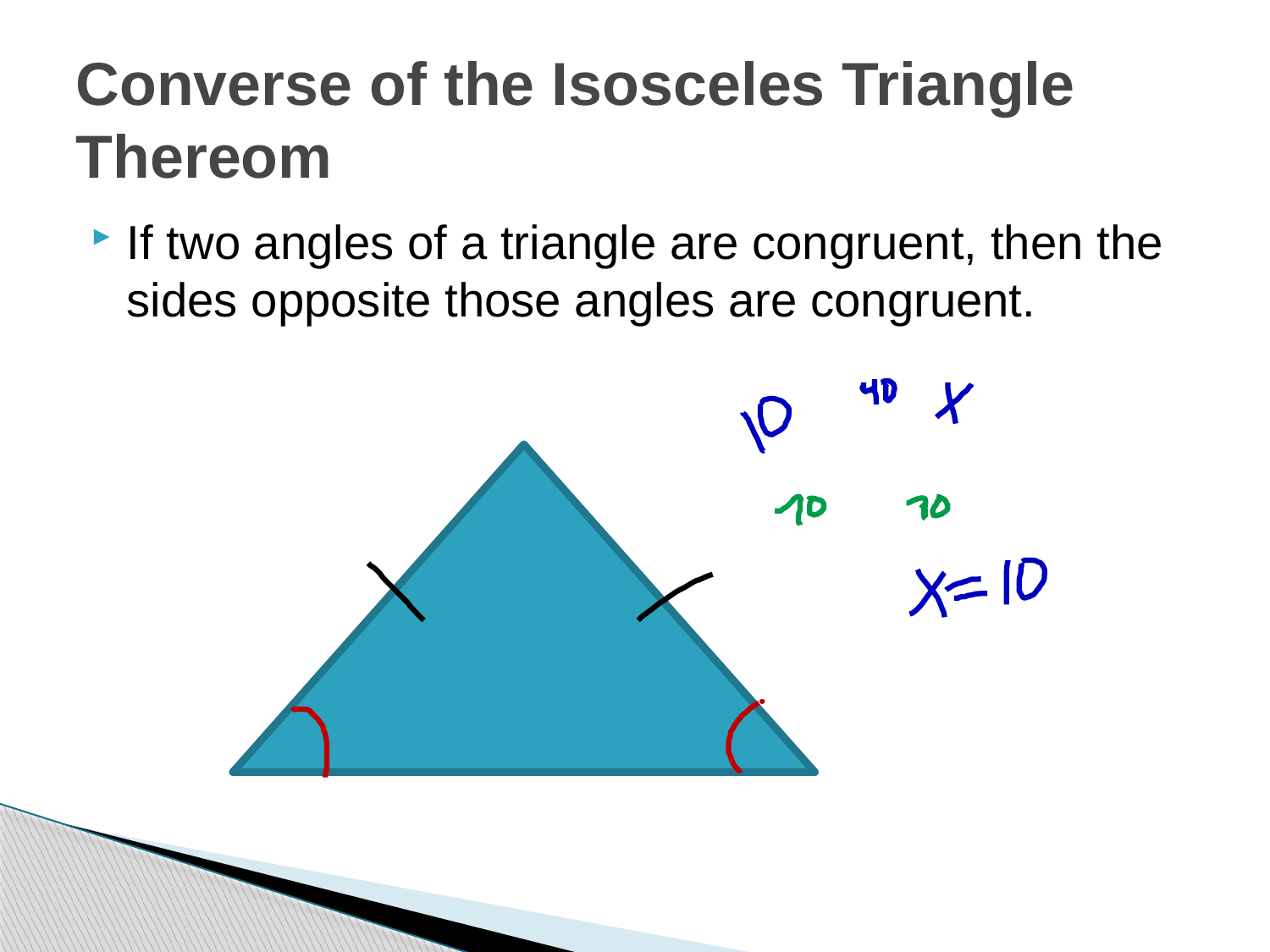

# Converse of the Isosceles Triangle Thereom
If two angles of a triangle are congruent, then the sides opposite those angles are congruent.